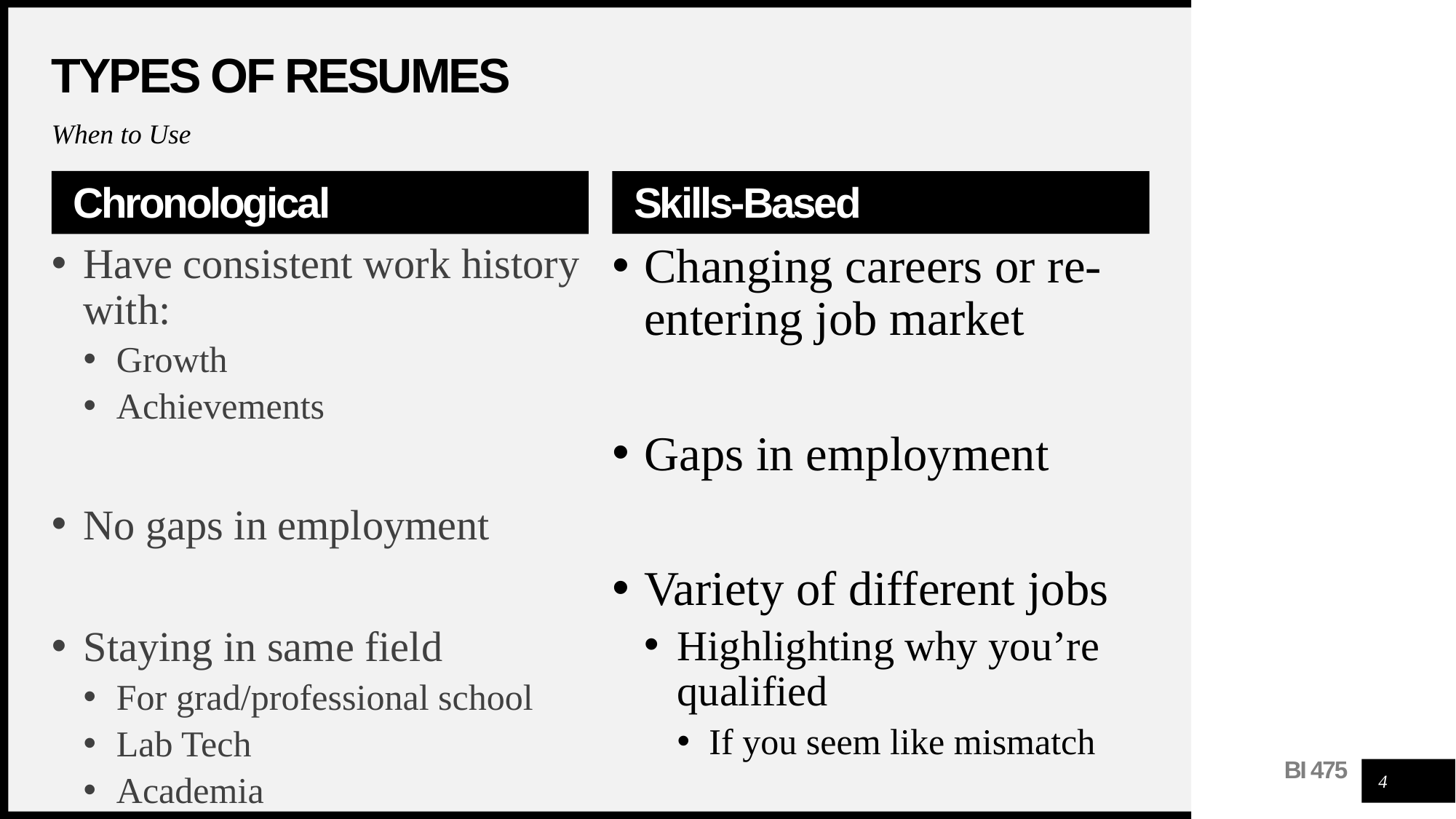

# Types of Resumes
When to Use
Chronological
Skills-Based
Changing careers or re-entering job market

Gaps in employment

Variety of different jobs
Highlighting why you’re qualified
If you seem like mismatch
Have consistent work history with:
Growth
Achievements

No gaps in employment

Staying in same field
For grad/professional school
Lab Tech
Academia
4